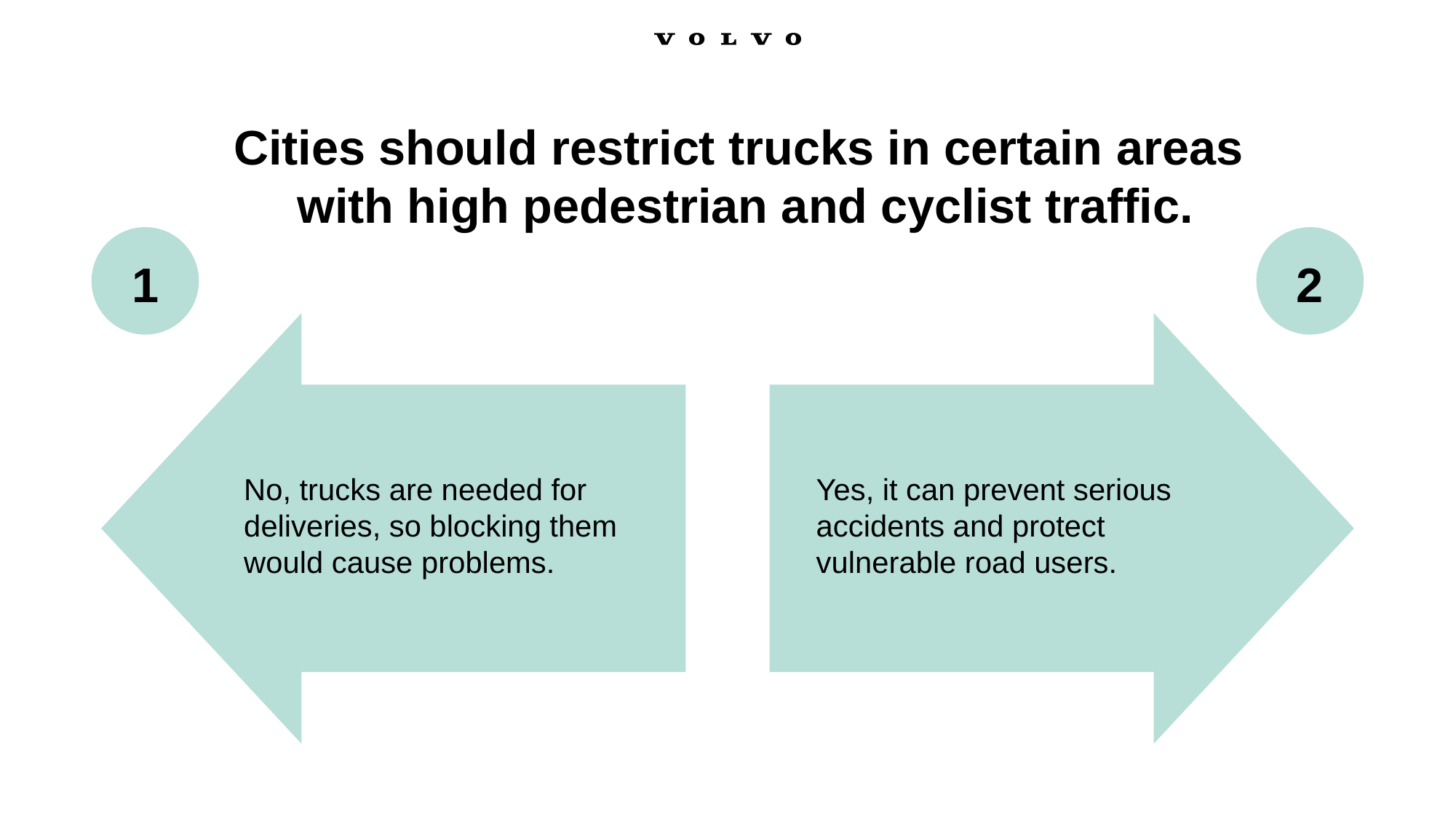

Cities should restrict trucks in certain areas
with high pedestrian and cyclist traffic.
1
2

No, trucks are needed for deliveries, so blocking them would cause problems.
Yes, it can prevent serious accidents and protect vulnerable road users.